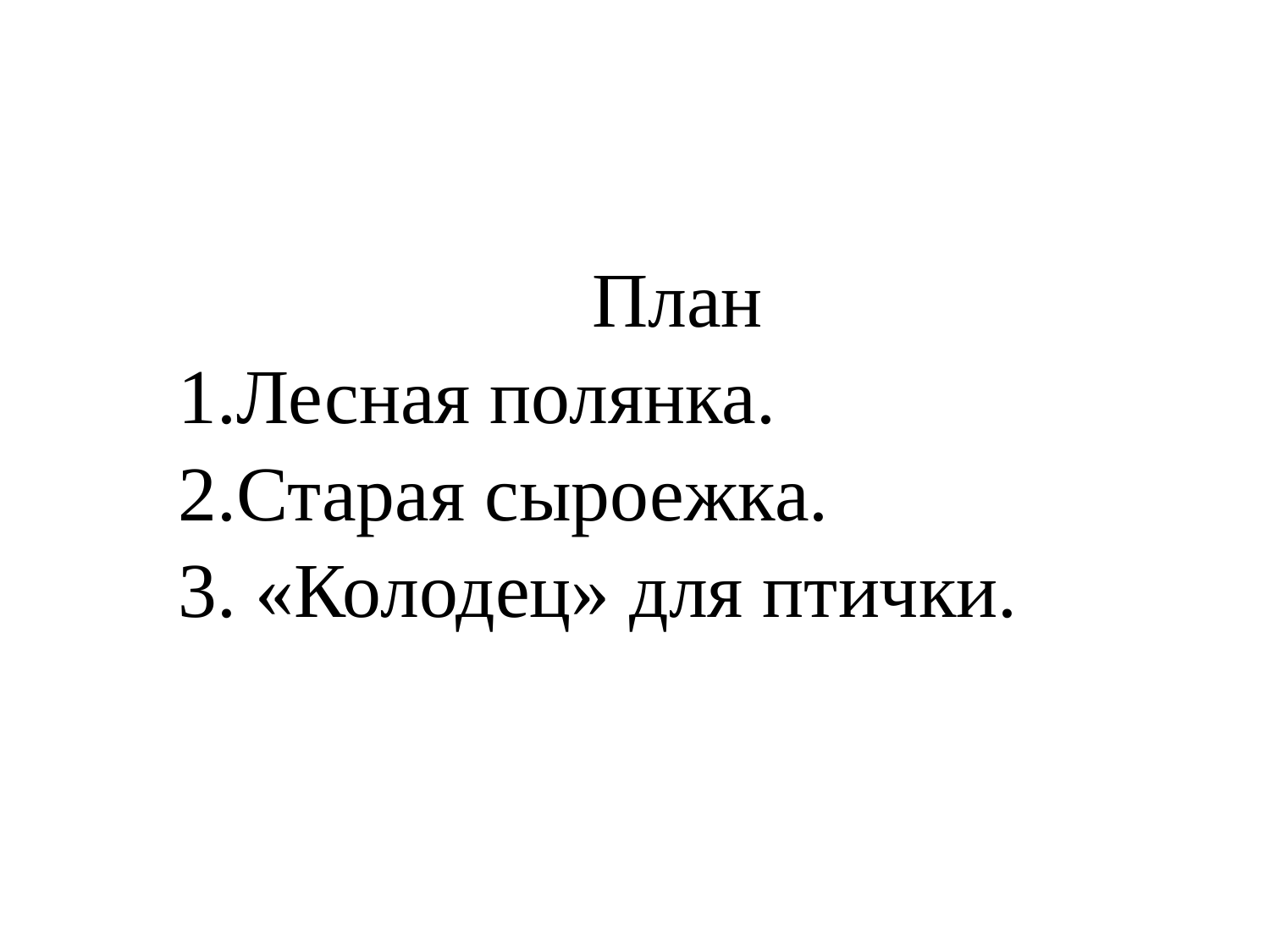

#
                               План
    1.Лесная полянка.
    2.Старая сыроежка.
    3. «Колодец» для птички.